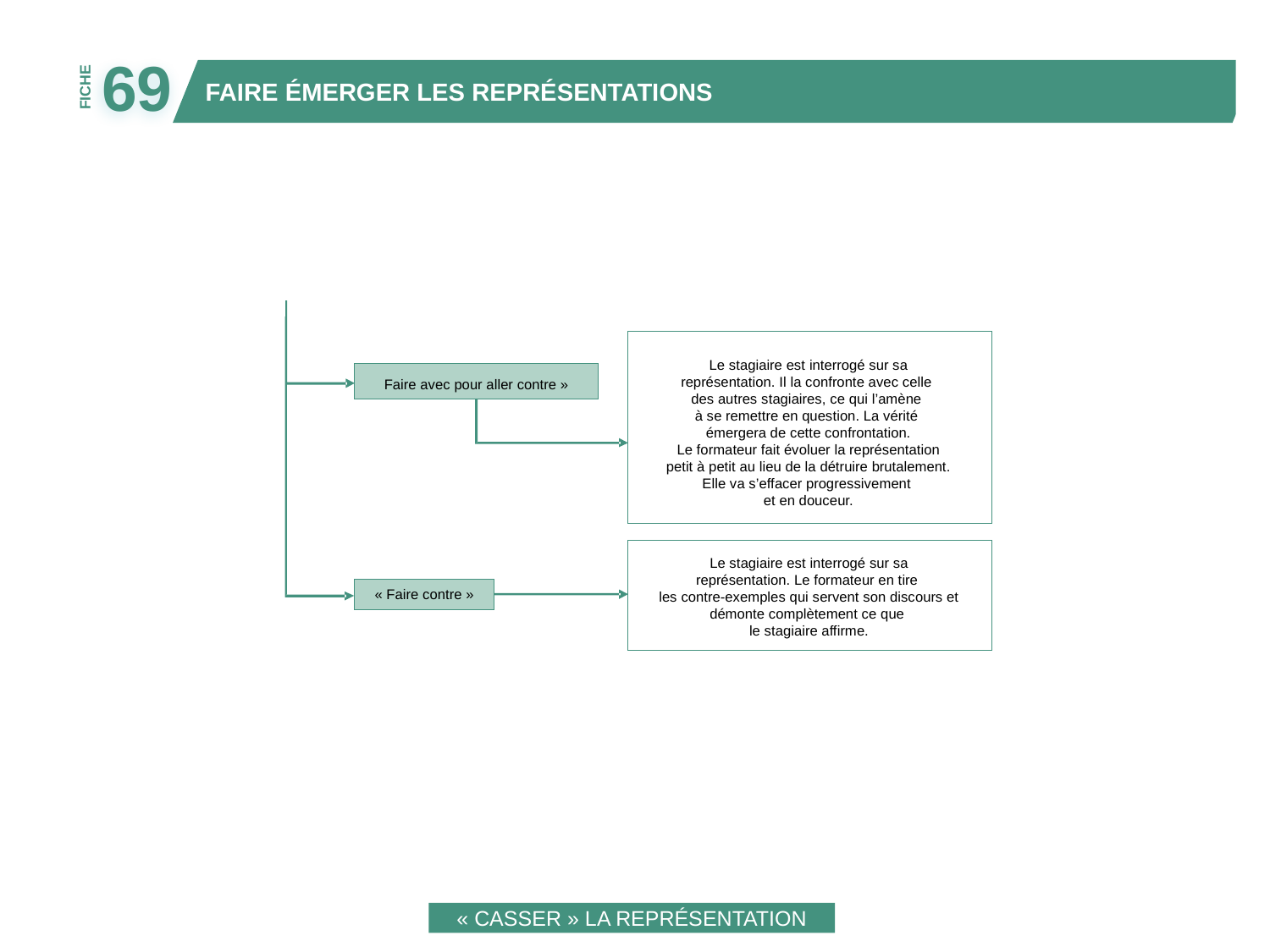

69

FAIRE ÉMERGER LES REPRÉSENTATIONS
FICHE

Le stagiaire est interrogé sur sa
représentation. Il la confronte avec celle
des autres stagiaires, ce qui l’amène
à se remettre en question. La vérité
émergera de cette confrontation.
Le formateur fait évoluer la représentation
petit à petit au lieu de la détruire brutalement.
Elle va s’effacer progressivement
et en douceur.

Faire avec pour aller contre »

Le stagiaire est interrogé sur sa
représentation. Le formateur en tire
les contre-exemples qui servent son discours et démonte complètement ce que
le stagiaire affirme.

« Faire contre »

« CASSER » LA REPRÉSENTATION